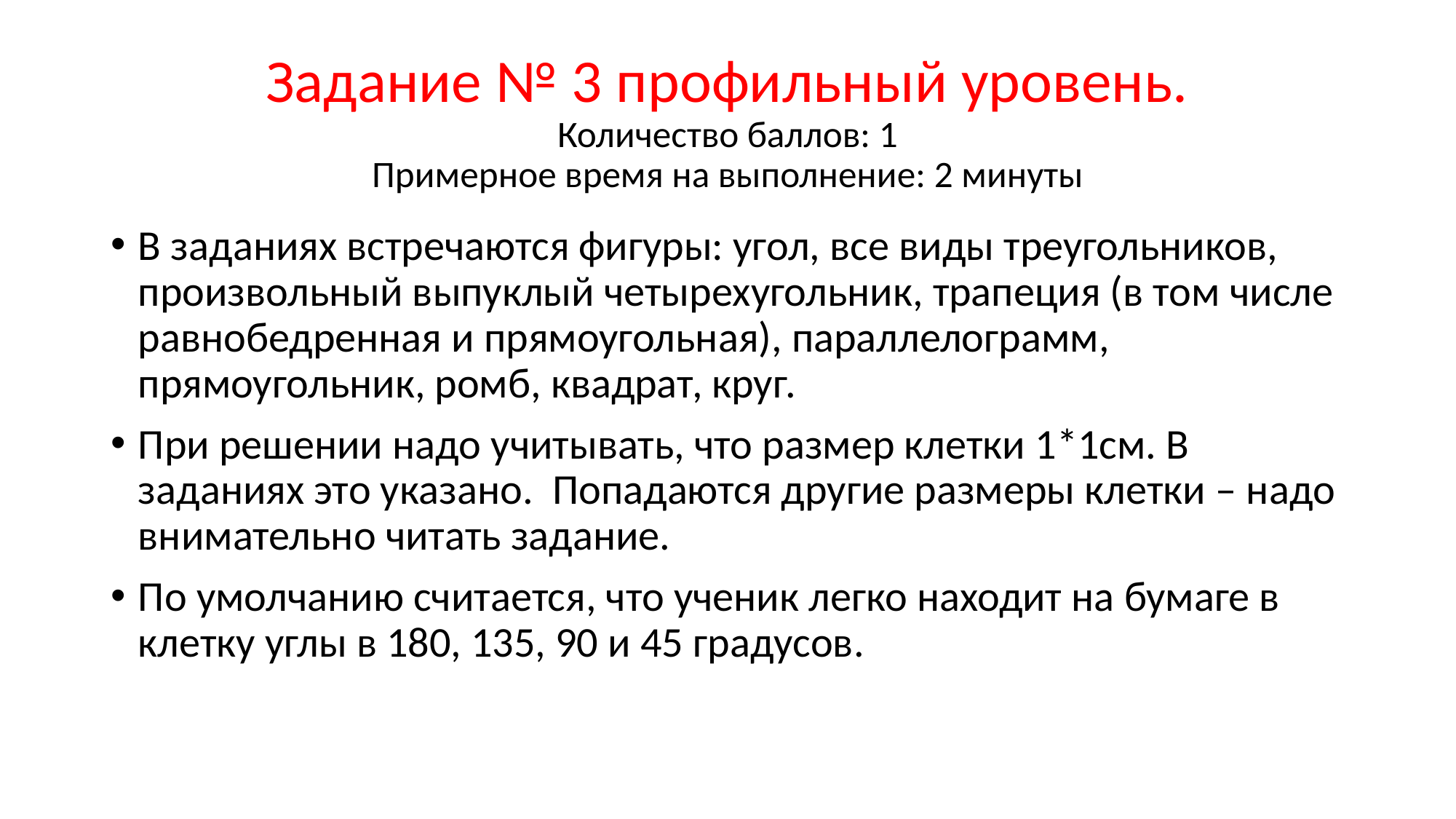

# Задание № 3 профильный уровень. Количество баллов: 1 Примерное время на выполнение: 2 минуты
В заданиях встречаются фигуры: угол, все виды треугольников, произвольный выпуклый четырехугольник, трапеция (в том числе равнобедренная и прямоугольная), параллелограмм, прямоугольник, ромб, квадрат, круг.
При решении надо учитывать, что размер клетки 1*1см. В заданиях это указано.  Попадаются другие размеры клетки – надо внимательно читать задание.
По умолчанию считается, что ученик легко находит на бумаге в клетку углы в 180, 135, 90 и 45 градусов.